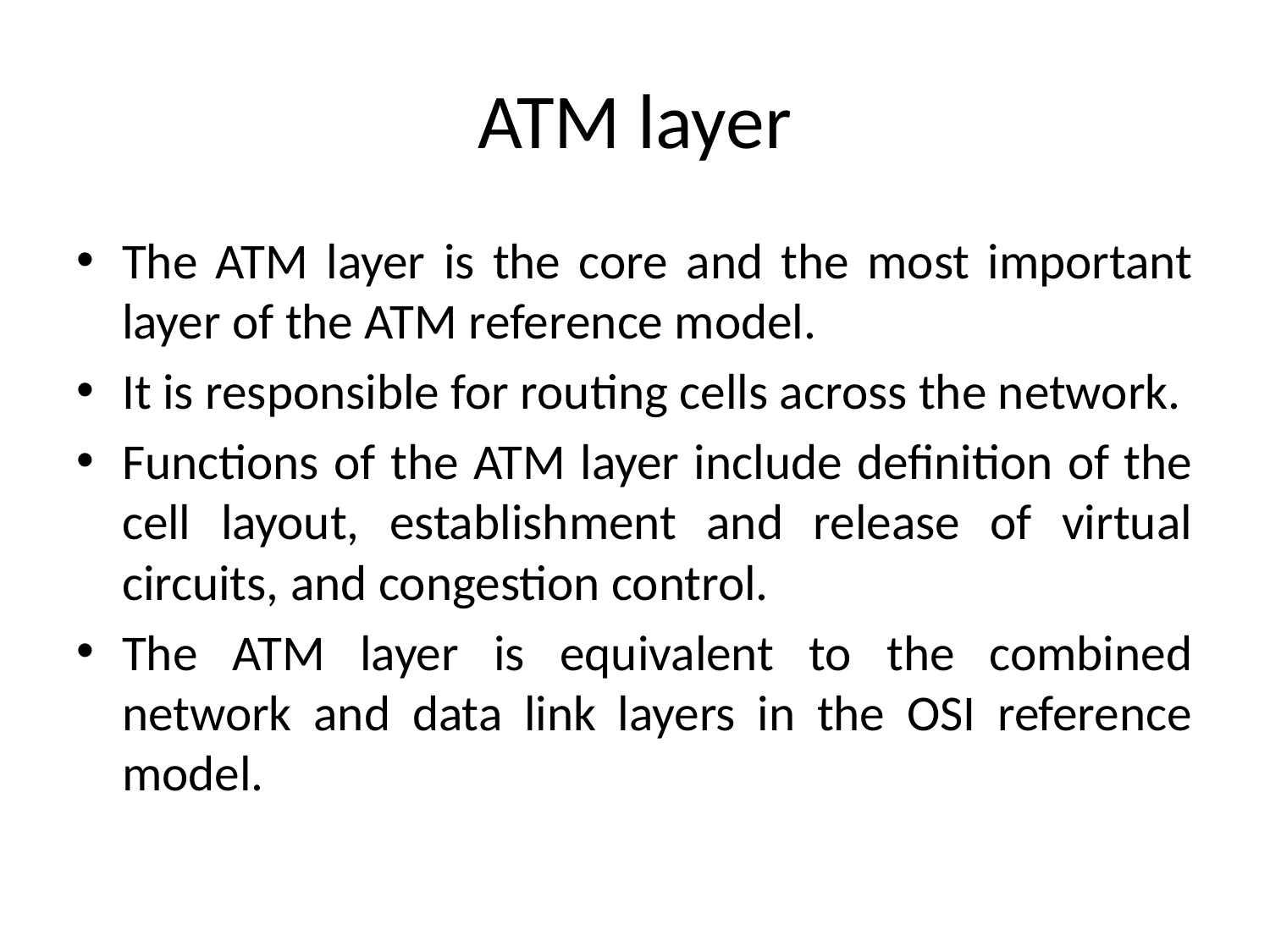

# ATM layer
The ATM layer is the core and the most important layer of the ATM reference model.
It is responsible for routing cells across the network.
Functions of the ATM layer include definition of the cell layout, establishment and release of virtual circuits, and congestion control.
The ATM layer is equivalent to the combined network and data link layers in the OSI reference model.